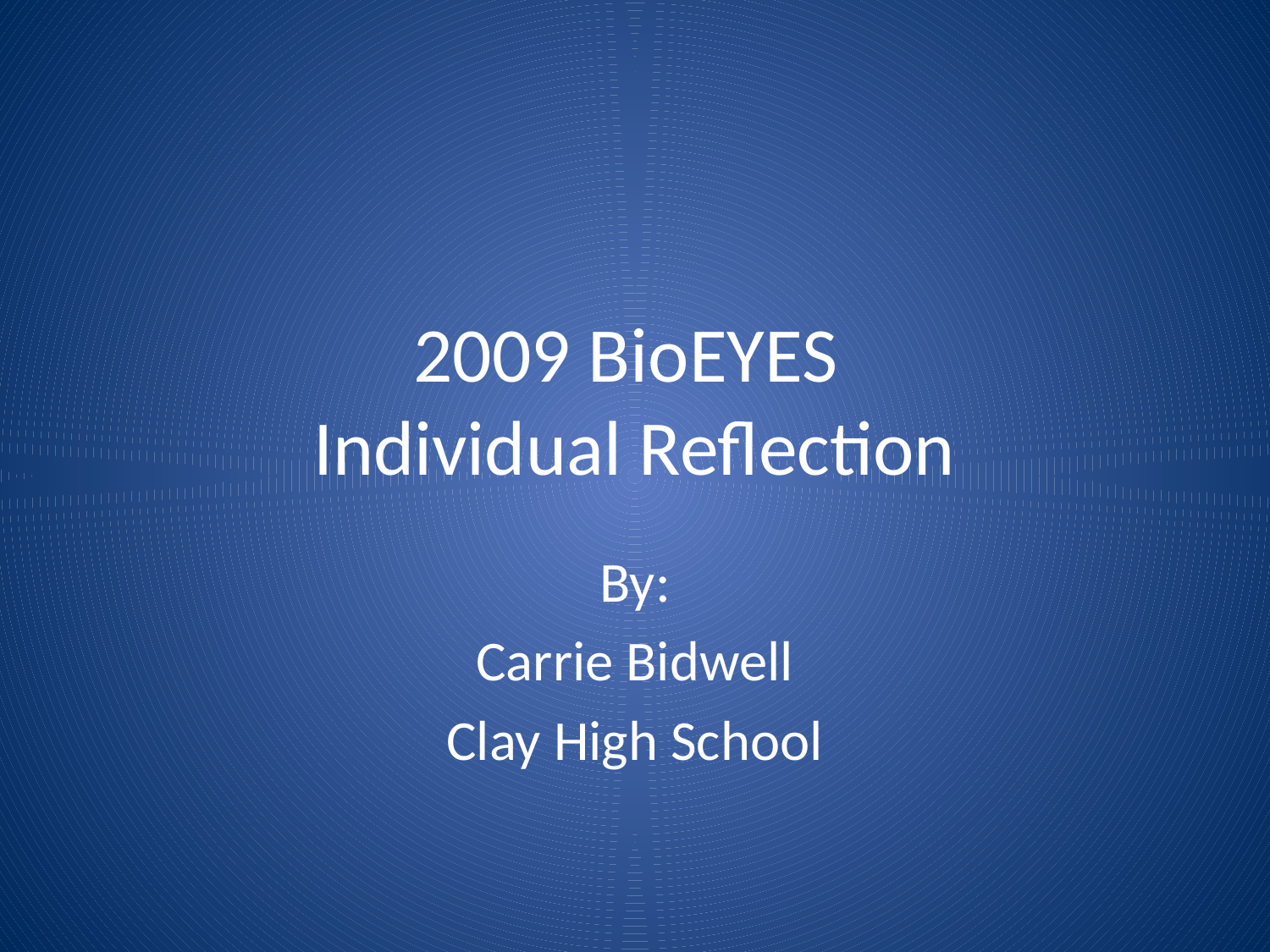

# 2009 BioEYES Individual Reflection
By:
Carrie Bidwell
Clay High School